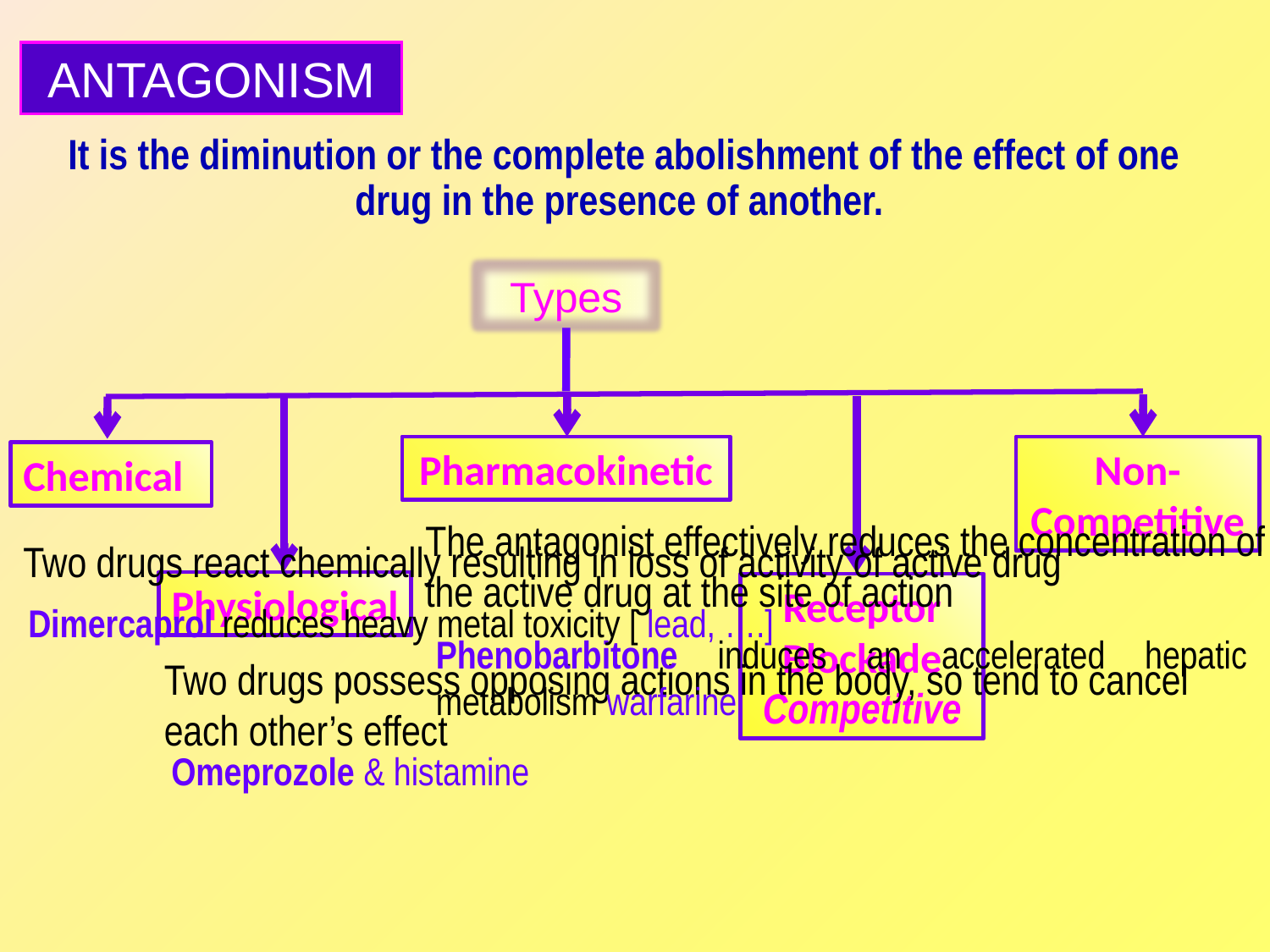

ANTAGONISM
It is the diminution or the complete abolishment of the effect of one drug in the presence of another.
Types
Physiological
Pharmacokinetic
Non-Competitive
Receptor Blockade
Competitive
Chemical
The antagonist effectively reduces the concentration of the active drug at the site of action
Two drugs react chemically resulting in loss of activity of active drug
Dimercaprol reduces heavy metal toxicity [ lead, ….]
Phenobarbitone induces an accelerated hepatic metabolism warfarine
Two drugs possess opposing actions in the body, so tend to cancel each other’s effect
Omeprozole & histamine